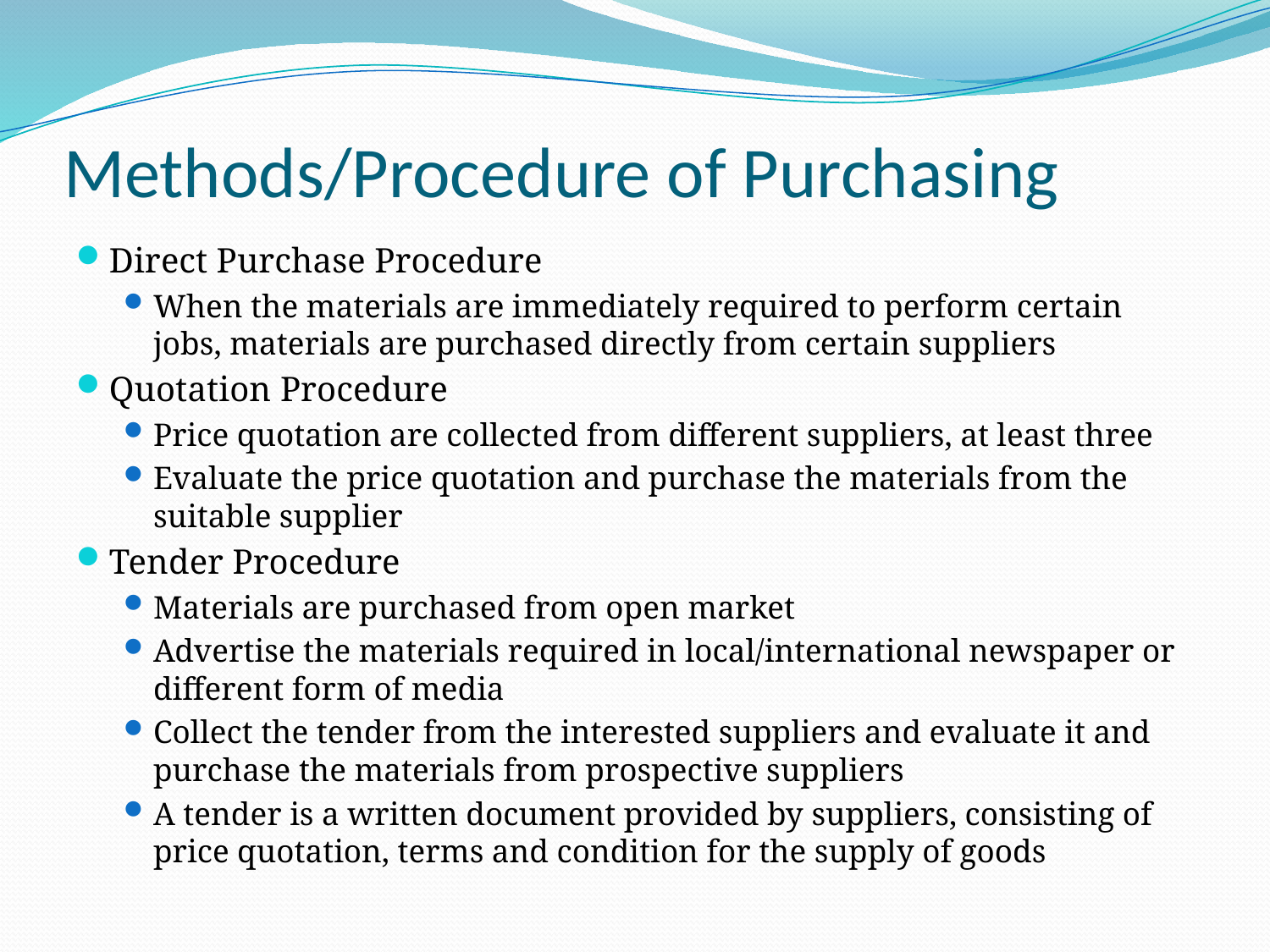

# Methods/Procedure of Purchasing
Direct Purchase Procedure
When the materials are immediately required to perform certain jobs, materials are purchased directly from certain suppliers
Quotation Procedure
Price quotation are collected from different suppliers, at least three
Evaluate the price quotation and purchase the materials from the suitable supplier
Tender Procedure
Materials are purchased from open market
Advertise the materials required in local/international newspaper or different form of media
Collect the tender from the interested suppliers and evaluate it and purchase the materials from prospective suppliers
A tender is a written document provided by suppliers, consisting of price quotation, terms and condition for the supply of goods